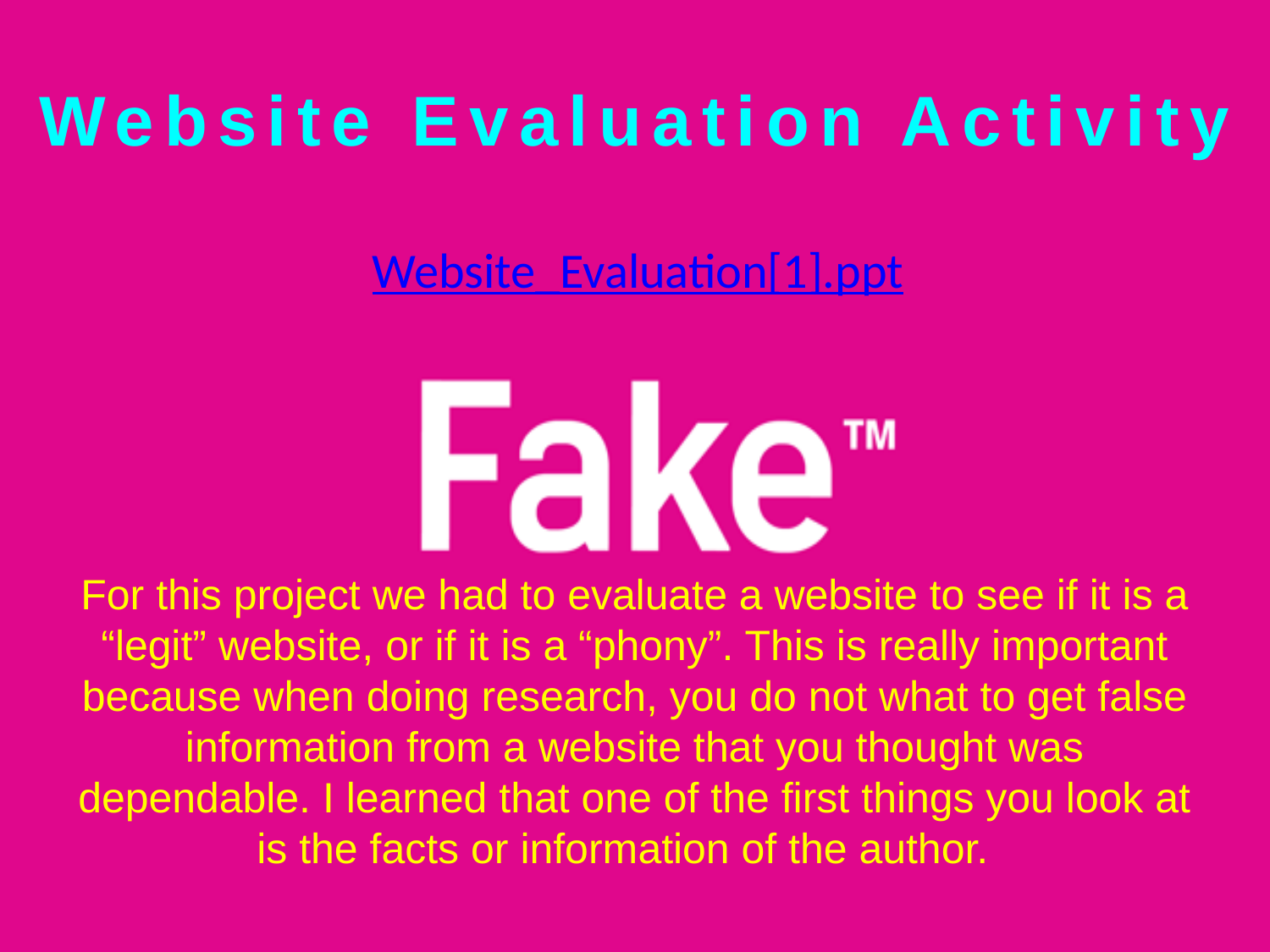

# Website Evaluation Activity
Website_Evaluation[1].ppt
For this project we had to evaluate a website to see if it is a “legit” website, or if it is a “phony”. This is really important because when doing research, you do not what to get false information from a website that you thought was dependable. I learned that one of the first things you look at is the facts or information of the author.